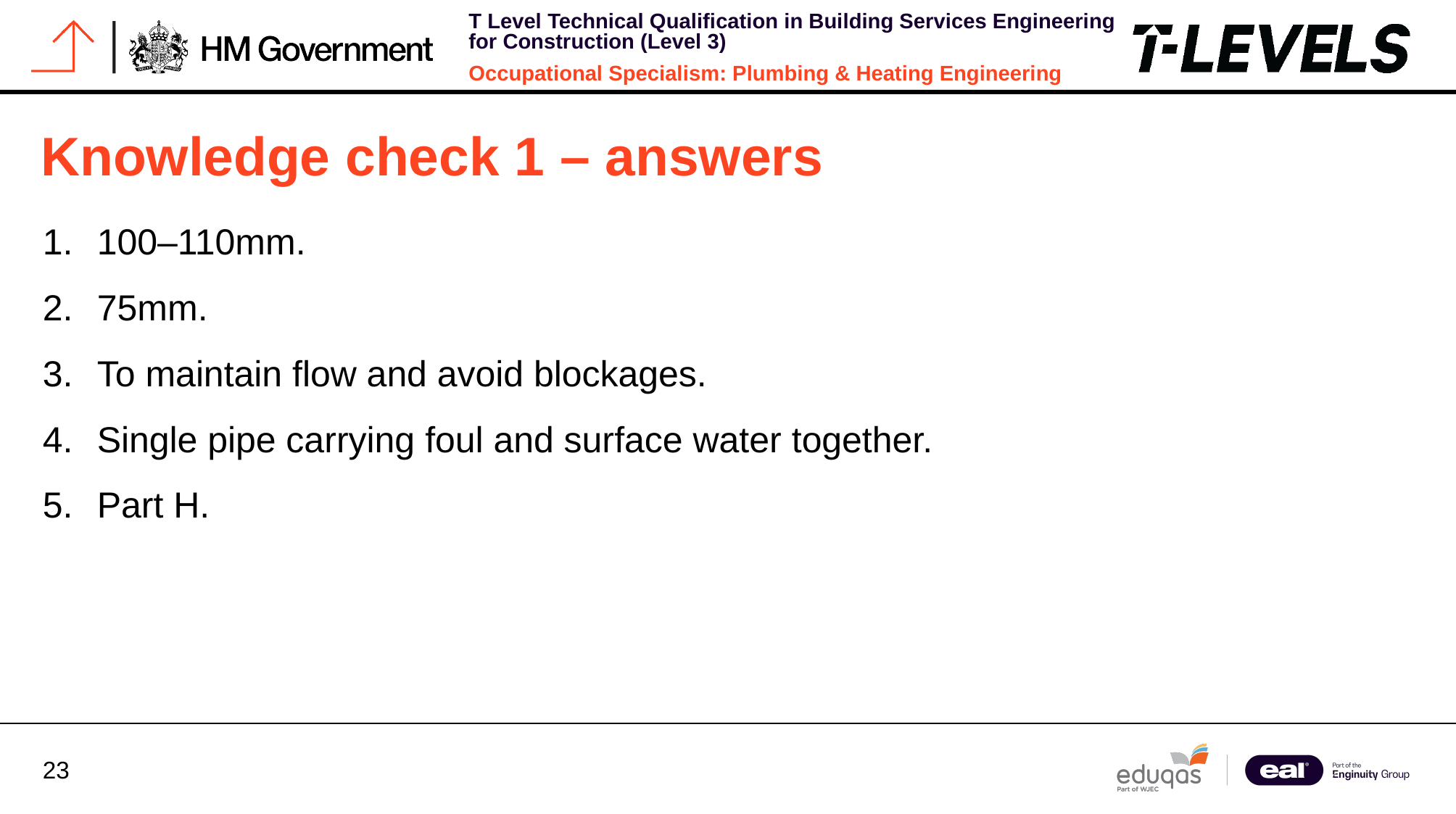

# Knowledge check 1 – answers
100–110mm.
75mm.
To maintain flow and avoid blockages.
Single pipe carrying foul and surface water together.
Part H.